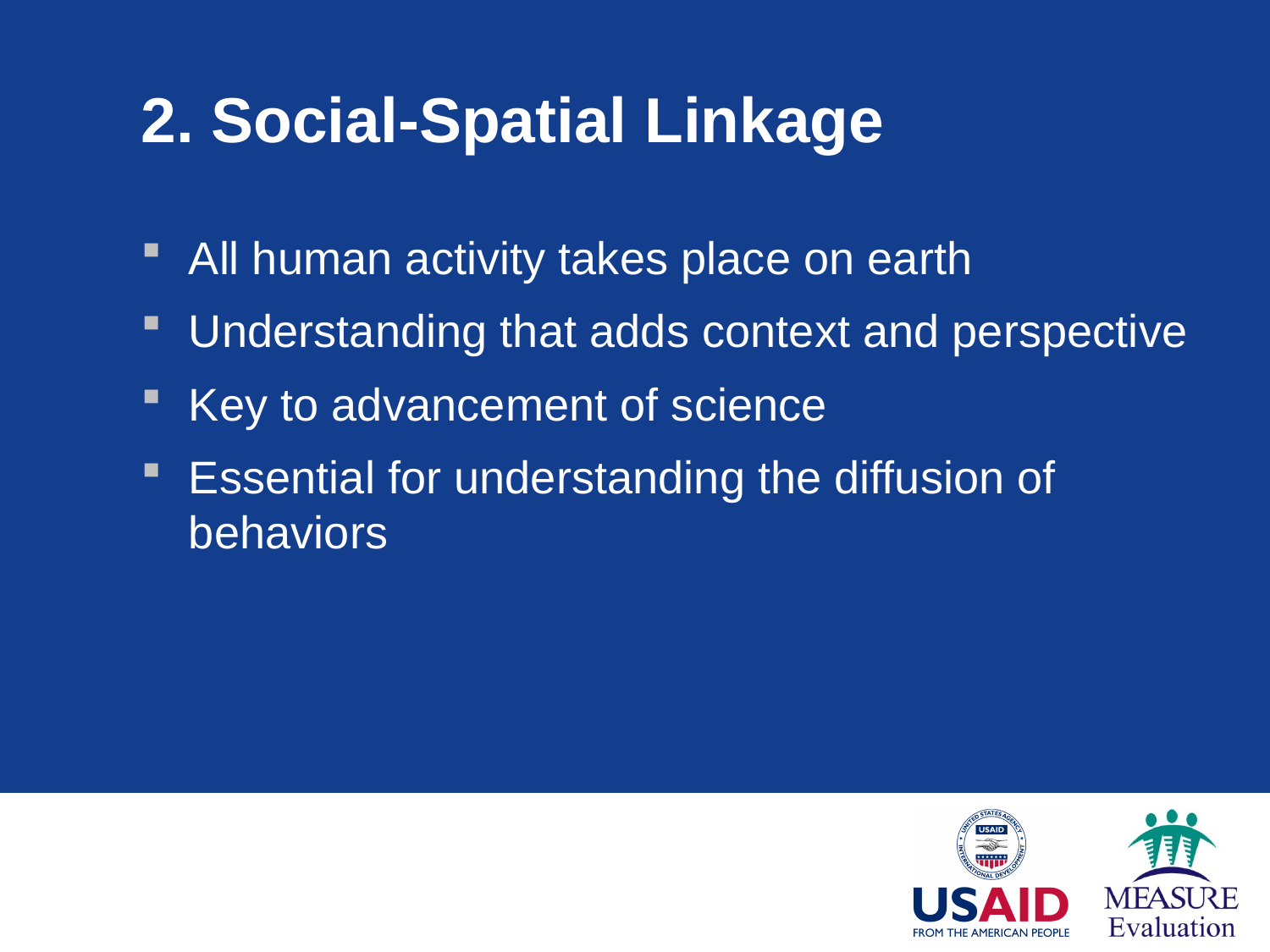

# 2. Social-Spatial Linkage
All human activity takes place on earth
Understanding that adds context and perspective
Key to advancement of science
Essential for understanding the diffusion of behaviors